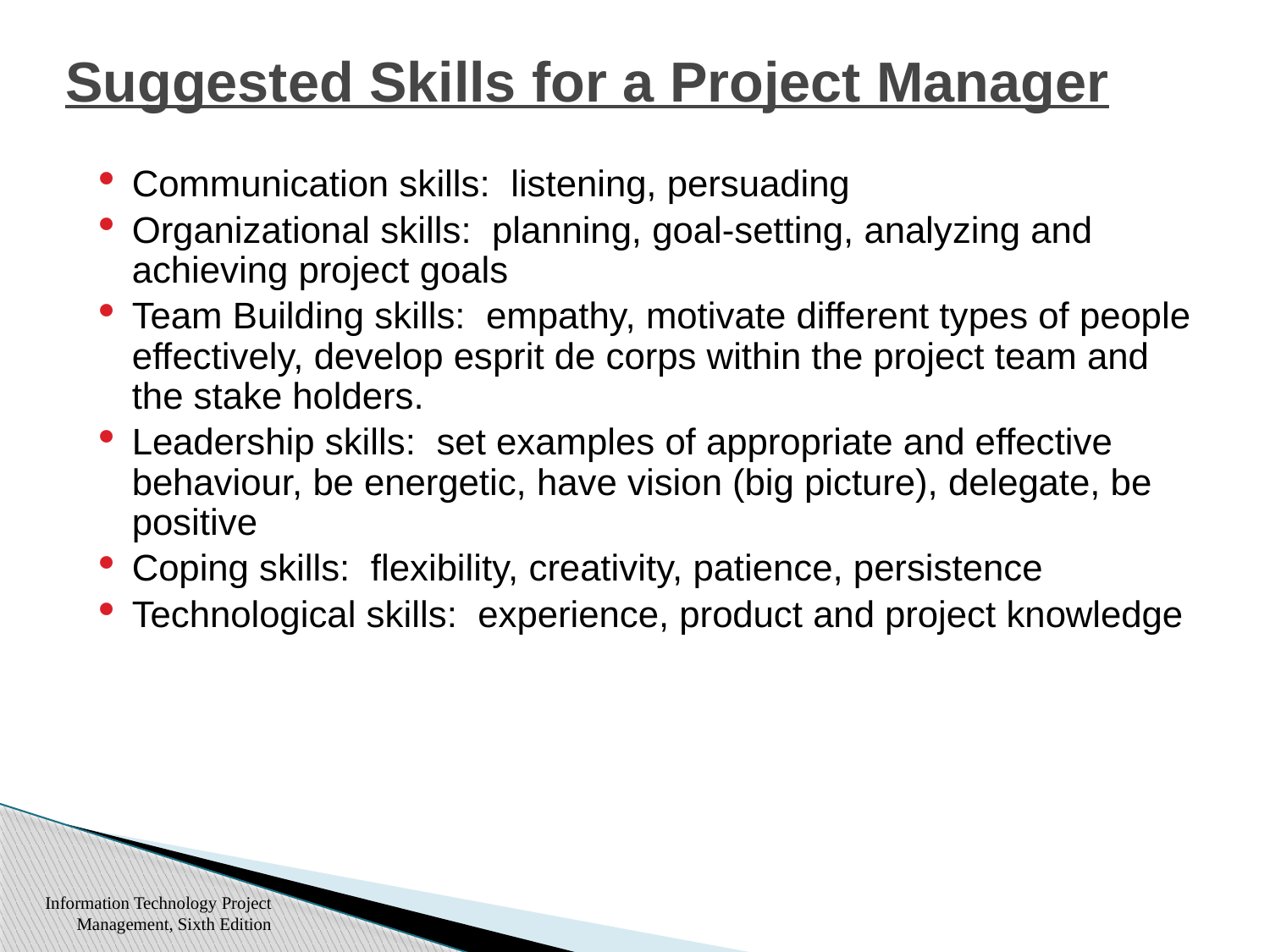

# Suggested Skills for a Project Manager
Communication skills:  listening, persuading
Organizational skills:  planning, goal-setting, analyzing and achieving project goals
Team Building skills:  empathy, motivate different types of people effectively, develop esprit de corps within the project team and the stake holders.
Leadership skills:  set examples of appropriate and effective behaviour, be energetic, have vision (big picture), delegate, be positive
Coping skills:  flexibility, creativity, patience, persistence
Technological skills:  experience, product and project knowledge

Information Technology Project Management, Sixth Edition